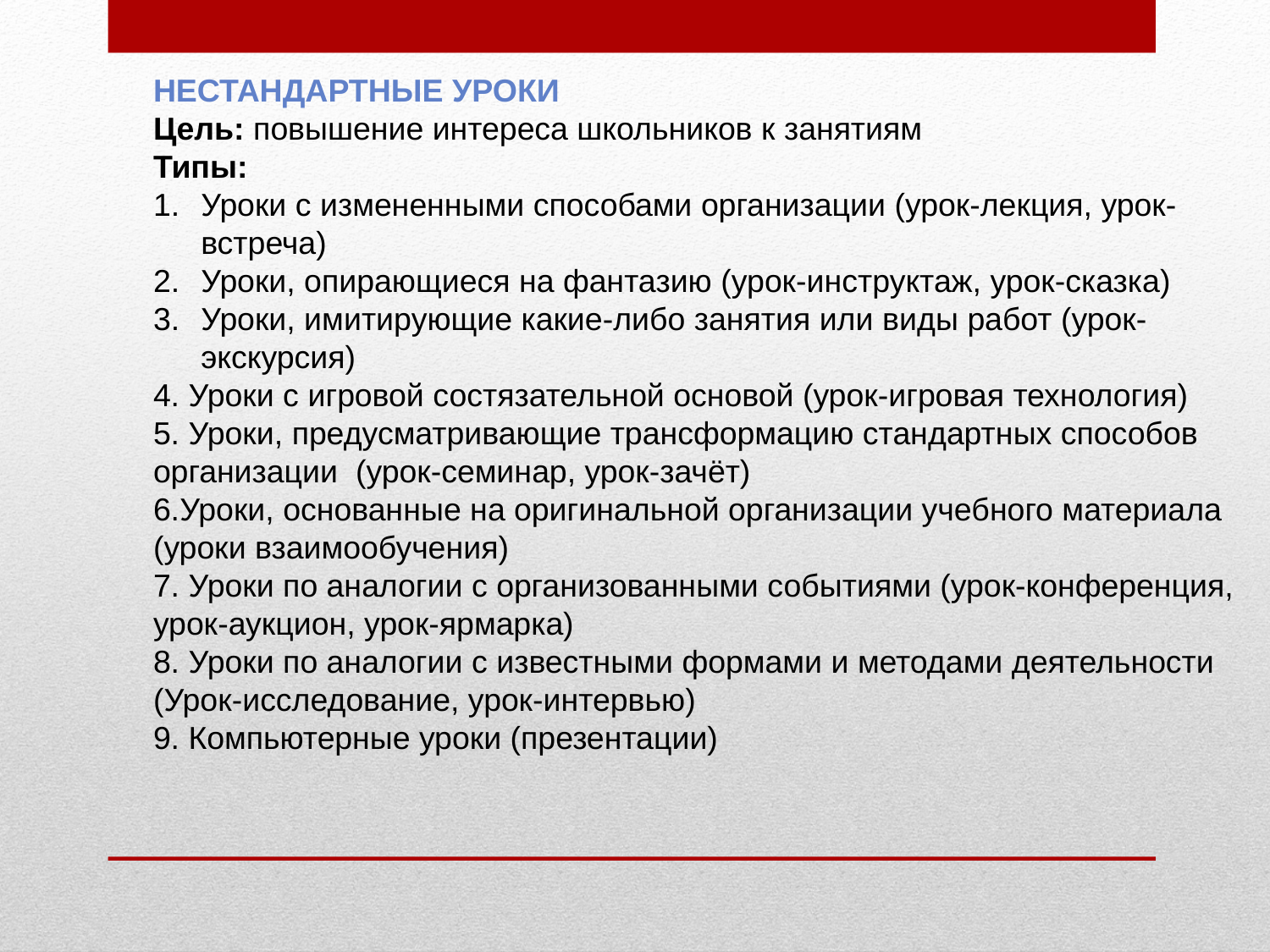

Нестандартные уроки
Цель: повышение интереса школьников к занятиям
Типы:
Уроки с измененными способами организации (урок-лекция, урок-встреча)
Уроки, опирающиеся на фантазию (урок-инструктаж, урок-сказка)
Уроки, имитирующие какие-либо занятия или виды работ (урок-экскурсия)
4. Уроки с игровой состязательной основой (урок-игровая технология)
5. Уроки, предусматривающие трансформацию стандартных способов организации  (урок-семинар, урок-зачёт)
6.Уроки, основанные на оригинальной организации учебного материала (уроки взаимообучения)
7. Уроки по аналогии с организованными событиями (урок-конференция, урок-аукцион, урок-ярмарка)
8. Уроки по аналогии с известными формами и методами деятельности (Урок-исследование, урок-интервью)
9. Компьютерные уроки (презентации)